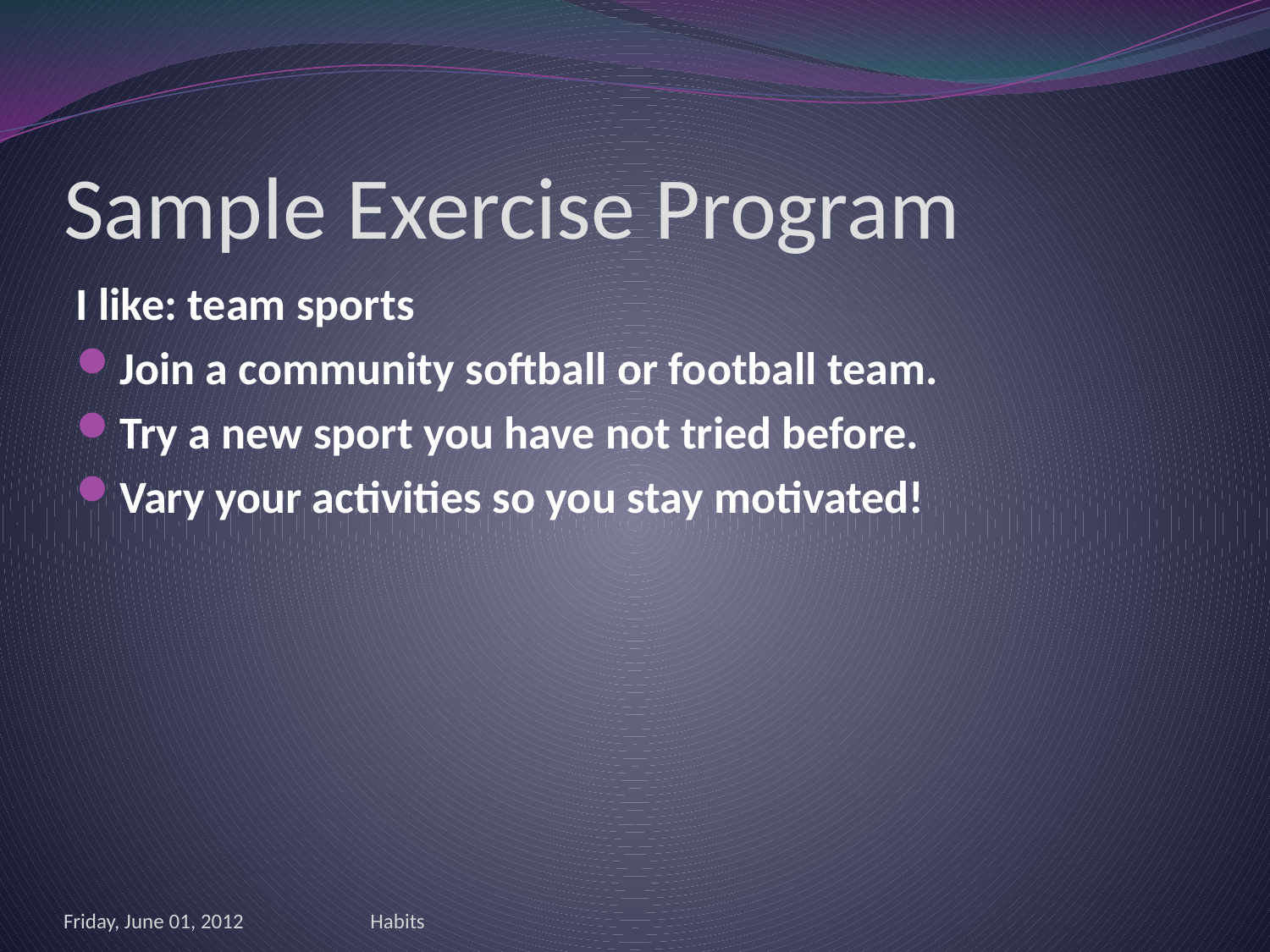

# Sample Exercise Program
I like: team sports
Join a community softball or football team.
Try a new sport you have not tried before.
Vary your activities so you stay motivated!

Friday, June 01, 2012
Habits